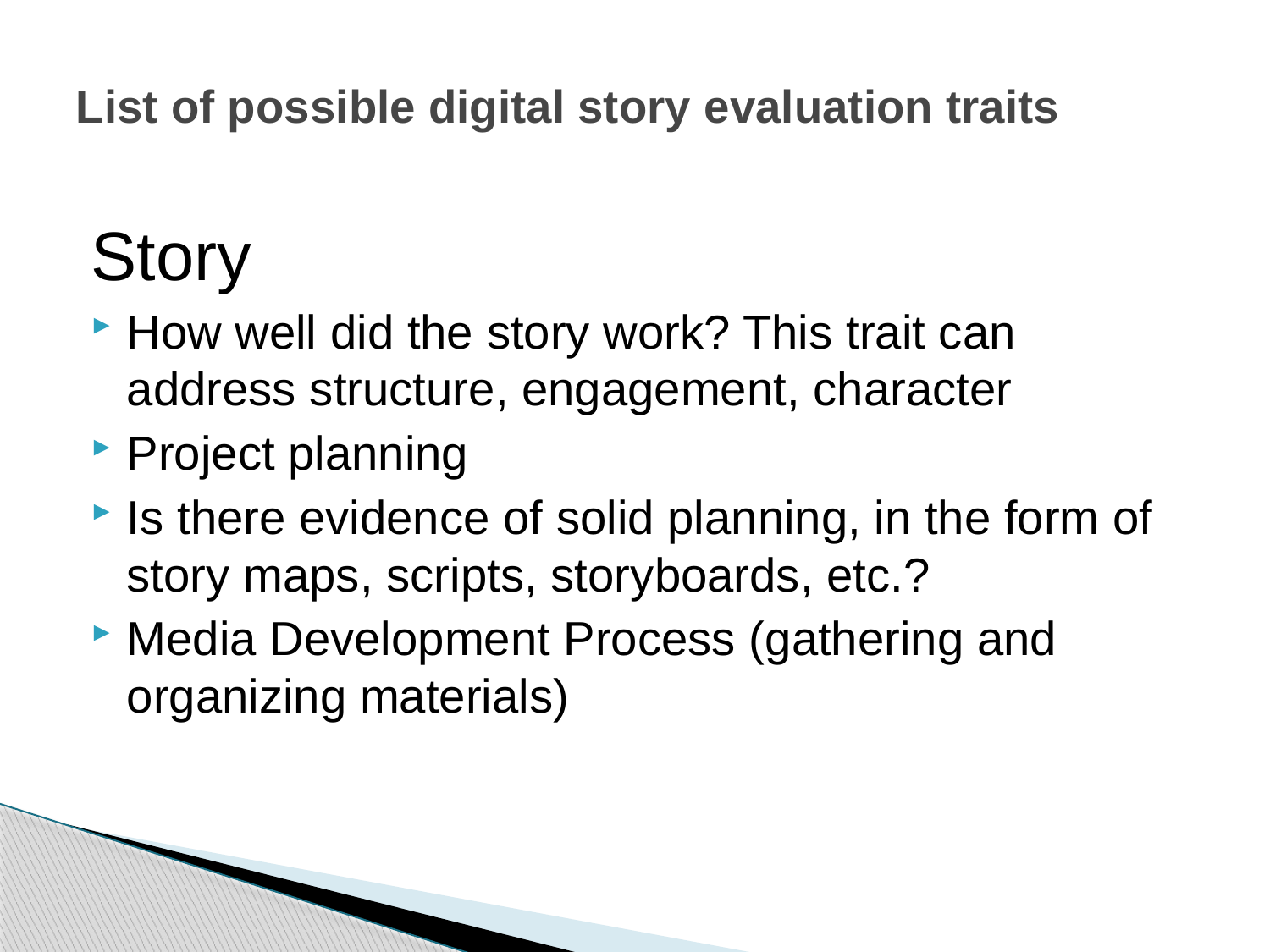

# List of possible digital story evaluation traits
Story
How well did the story work? This trait can address structure, engagement, character
Project planning
Is there evidence of solid planning, in the form of story maps, scripts, storyboards, etc.?
Media Development Process (gathering and organizing materials)